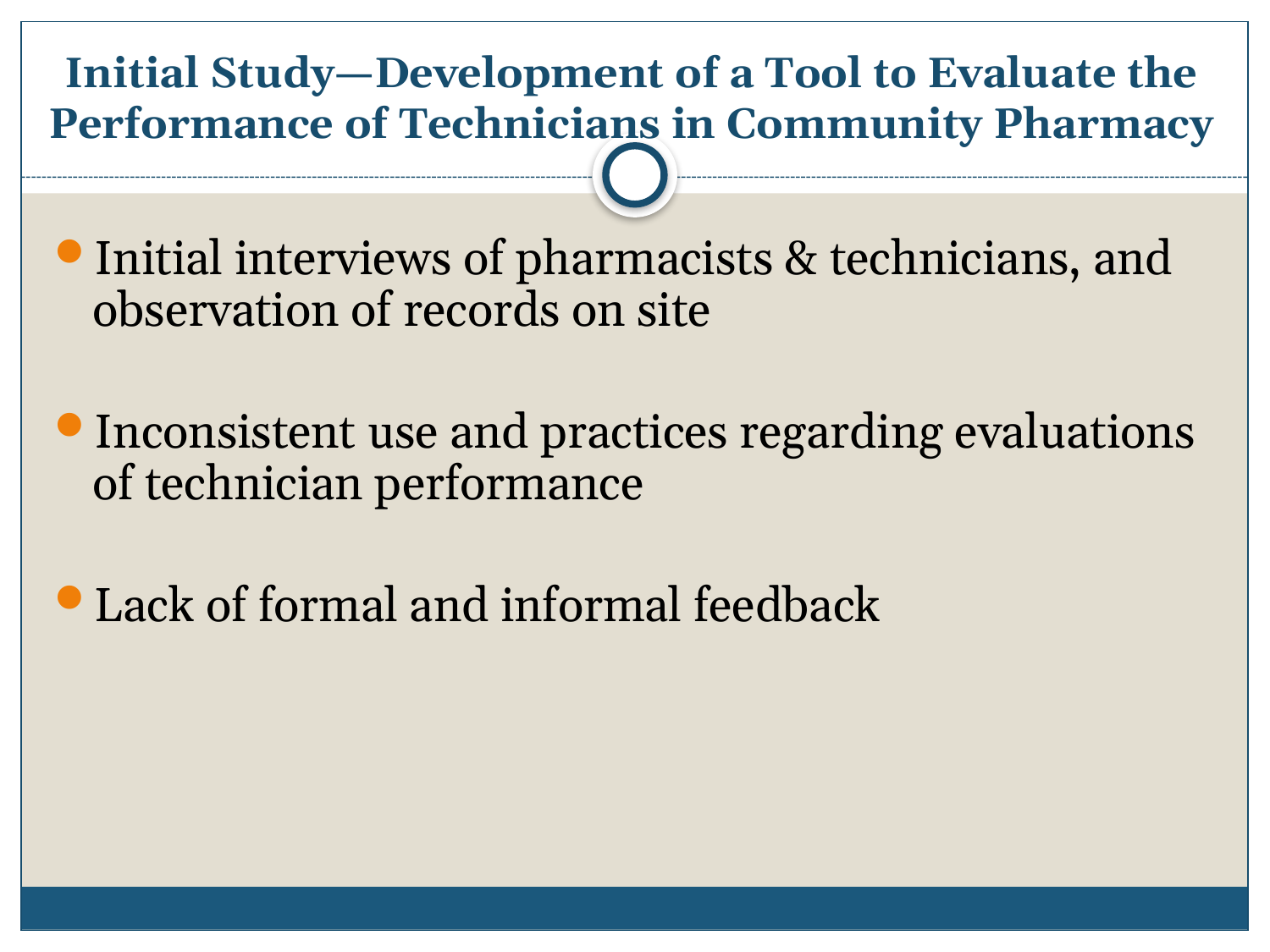

# Initial Study—Development of a Tool to Evaluate the Performance of Technicians in Community Pharmacy
Initial interviews of pharmacists & technicians, and observation of records on site

Inconsistent use and practices regarding evaluations of technician performance

Lack of formal and informal feedback